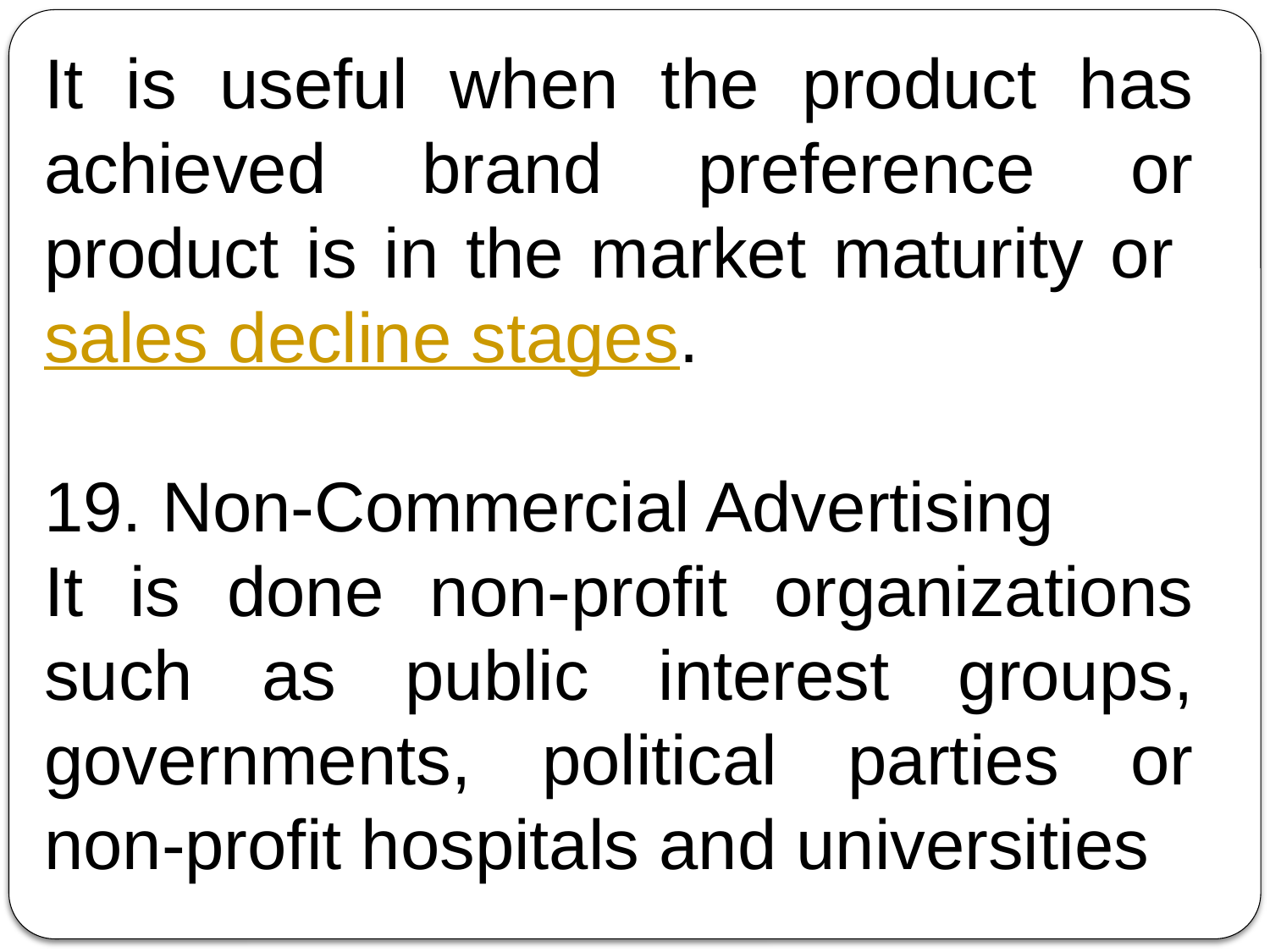

It is useful when the product has achieved brand preference or product is in the market maturity or sales decline stages.

19. Non-Commercial Advertising
It is done non-profit organizations such as public interest groups, governments, political parties or non-profit hospitals and universities